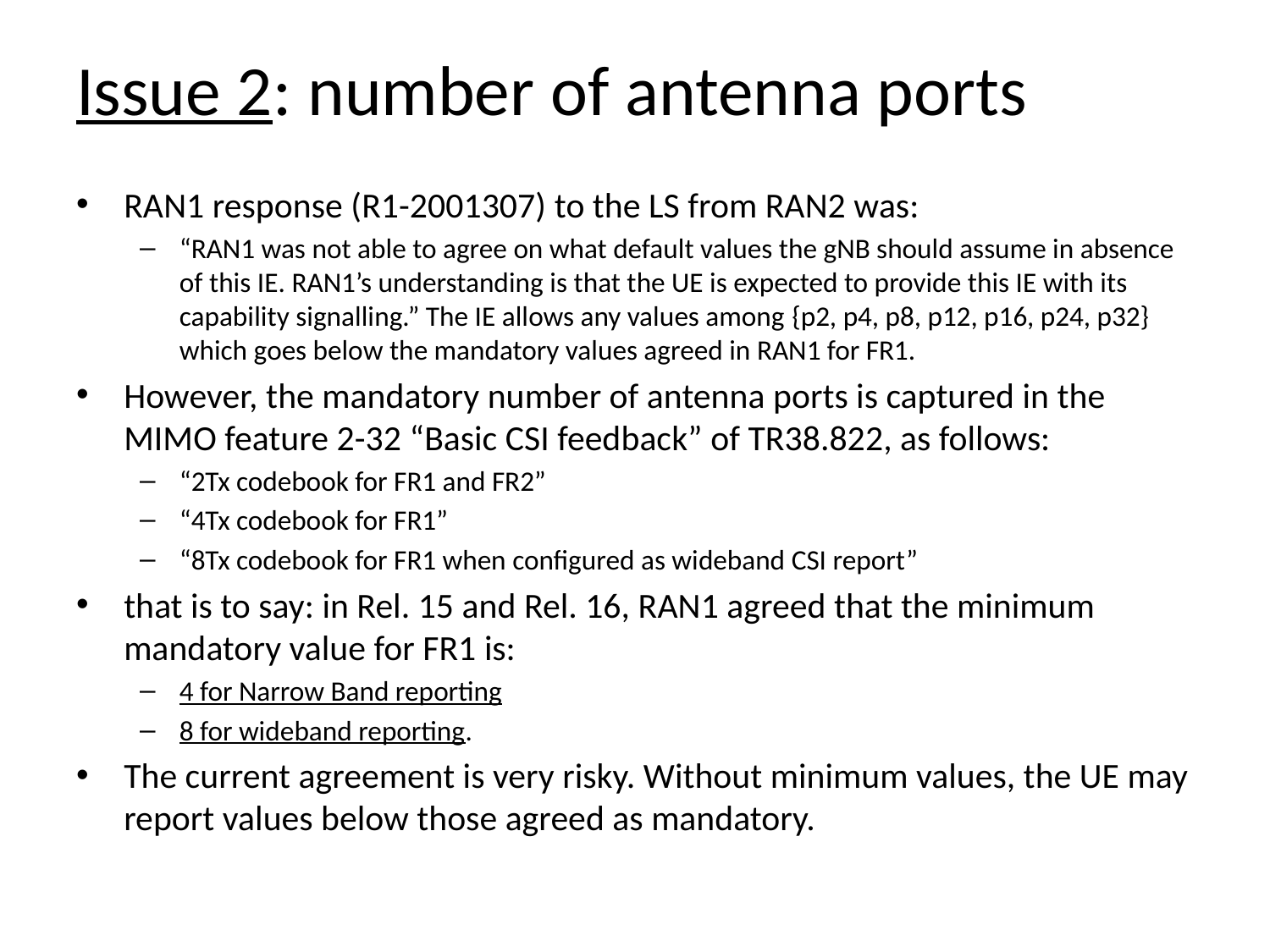

# Issue 2: number of antenna ports
RAN1 response (R1-2001307) to the LS from RAN2 was:
“RAN1 was not able to agree on what default values the gNB should assume in absence of this IE. RAN1’s understanding is that the UE is expected to provide this IE with its capability signalling.” The IE allows any values among {p2, p4, p8, p12, p16, p24, p32} which goes below the mandatory values agreed in RAN1 for FR1.
However, the mandatory number of antenna ports is captured in the MIMO feature 2-32 “Basic CSI feedback” of TR38.822, as follows:
“2Tx codebook for FR1 and FR2”
“4Tx codebook for FR1”
“8Tx codebook for FR1 when configured as wideband CSI report”
that is to say: in Rel. 15 and Rel. 16, RAN1 agreed that the minimum mandatory value for FR1 is:
4 for Narrow Band reporting
8 for wideband reporting.
The current agreement is very risky. Without minimum values, the UE may report values below those agreed as mandatory.